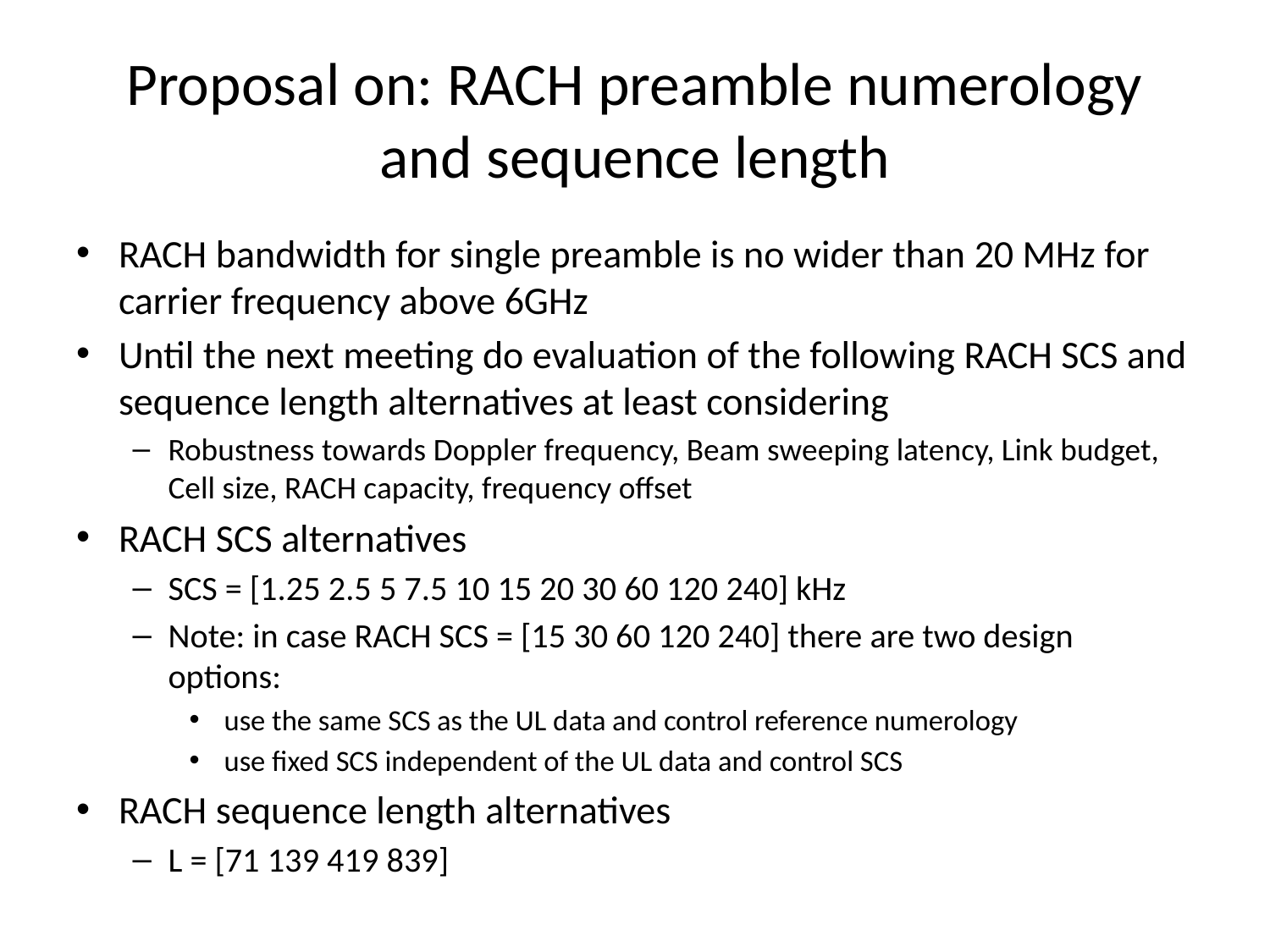

# Proposal on: RACH preamble numerology and sequence length
RACH bandwidth for single preamble is no wider than 20 MHz for carrier frequency above 6GHz
Until the next meeting do evaluation of the following RACH SCS and sequence length alternatives at least considering
Robustness towards Doppler frequency, Beam sweeping latency, Link budget, Cell size, RACH capacity, frequency offset
RACH SCS alternatives
SCS = [1.25 2.5 5 7.5 10 15 20 30 60 120 240] kHz
Note: in case RACH SCS = [15 30 60 120 240] there are two design options:
 use the same SCS as the UL data and control reference numerology
 use fixed SCS independent of the UL data and control SCS
RACH sequence length alternatives
L = [71 139 419 839]